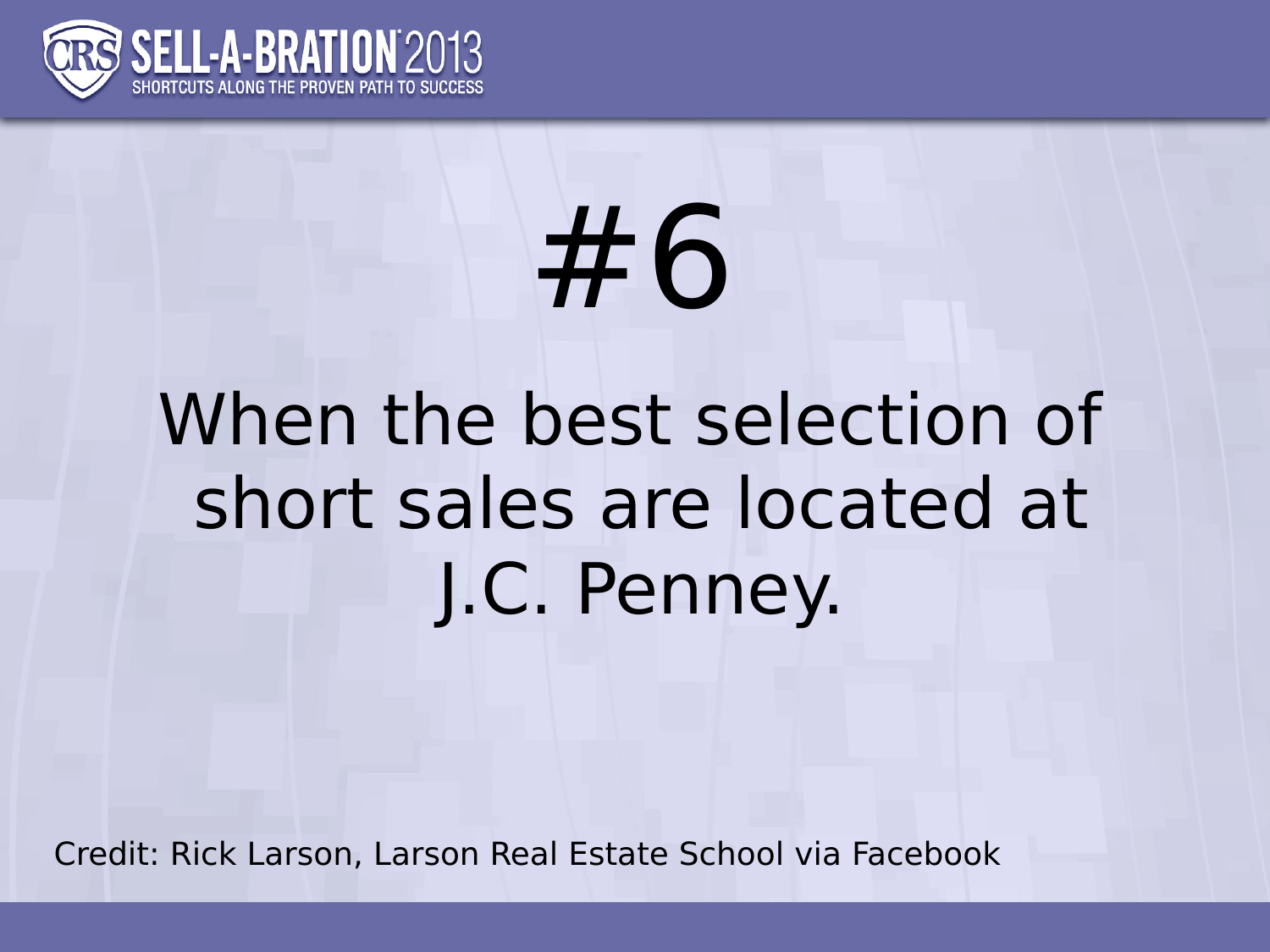

#6
When the best selection of
short sales are located at
J.C. Penney.
Credit: Rick Larson, Larson Real Estate School via Facebook